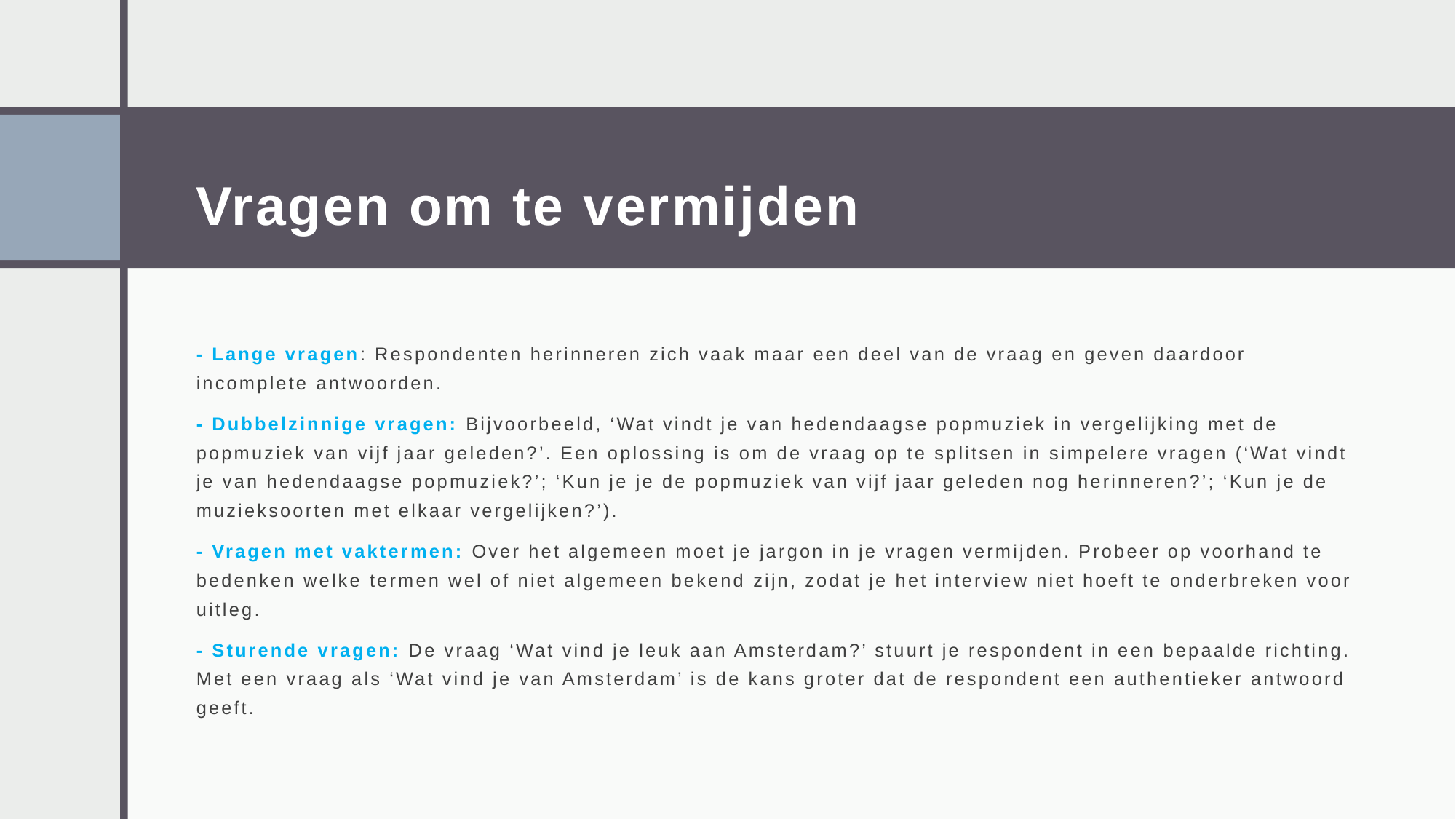

# Vragen om te vermijden

- Lange vragen: Respondenten herinneren zich vaak maar een deel van de vraag en geven daardoor incomplete antwoorden.
- Dubbelzinnige vragen: Bijvoorbeeld, ‘Wat vindt je van hedendaagse popmuziek in vergelijking met de popmuziek van vijf jaar geleden?’. Een oplossing is om de vraag op te splitsen in simpelere vragen (‘Wat vindt je van hedendaagse popmuziek?’; ‘Kun je je de popmuziek van vijf jaar geleden nog herinneren?’; ‘Kun je de muzieksoorten met elkaar vergelijken?’).
- Vragen met vaktermen: Over het algemeen moet je jargon in je vragen vermijden. Probeer op voorhand te bedenken welke termen wel of niet algemeen bekend zijn, zodat je het interview niet hoeft te onderbreken voor uitleg.
- Sturende vragen: De vraag ‘Wat vind je leuk aan Amsterdam?’ stuurt je respondent in een bepaalde richting. Met een vraag als ‘Wat vind je van Amsterdam’ is de kans groter dat de respondent een authentieker antwoord geeft.